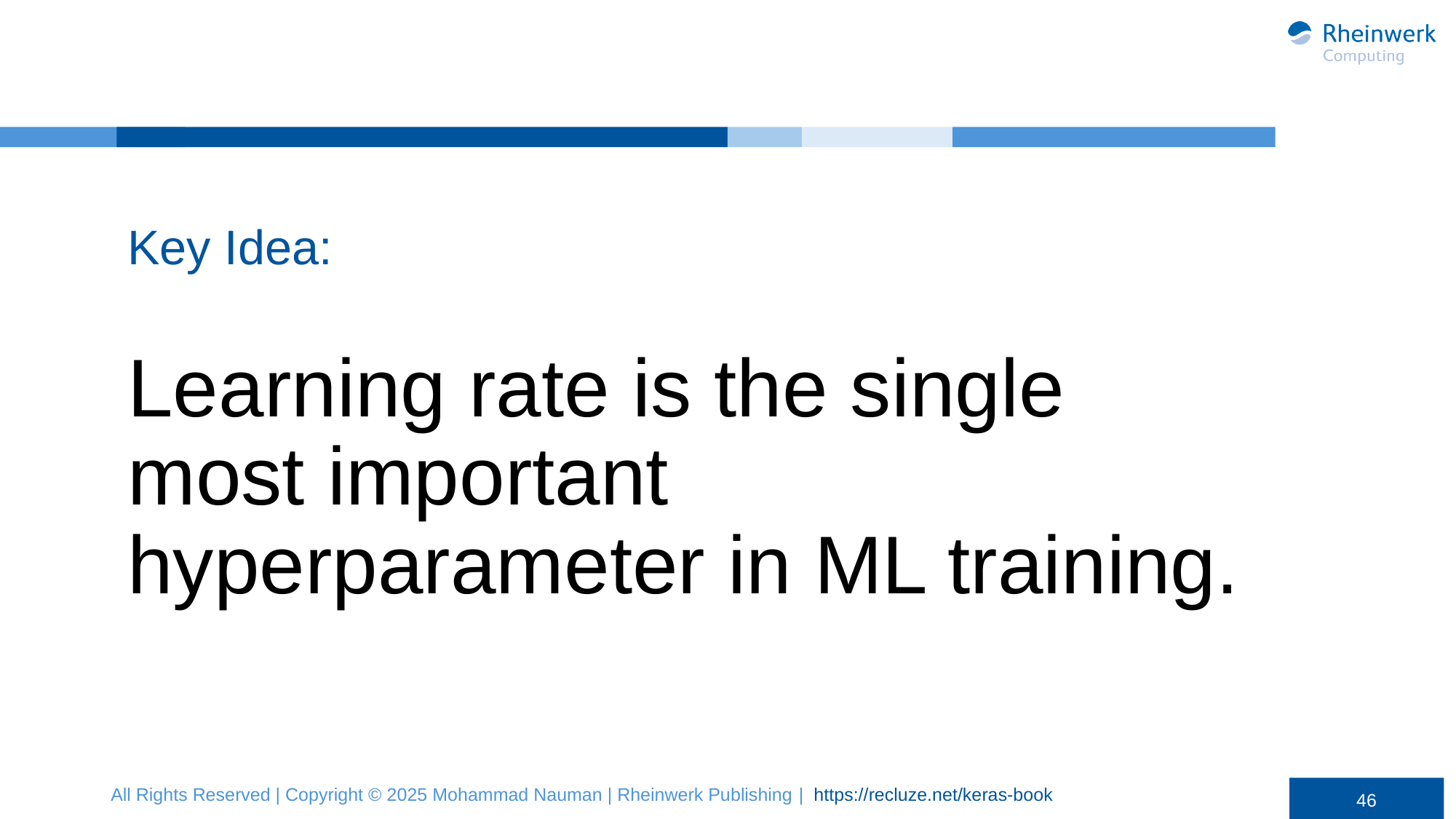

Key Idea:
# Learning rate is the single most important hyperparameter in ML training.